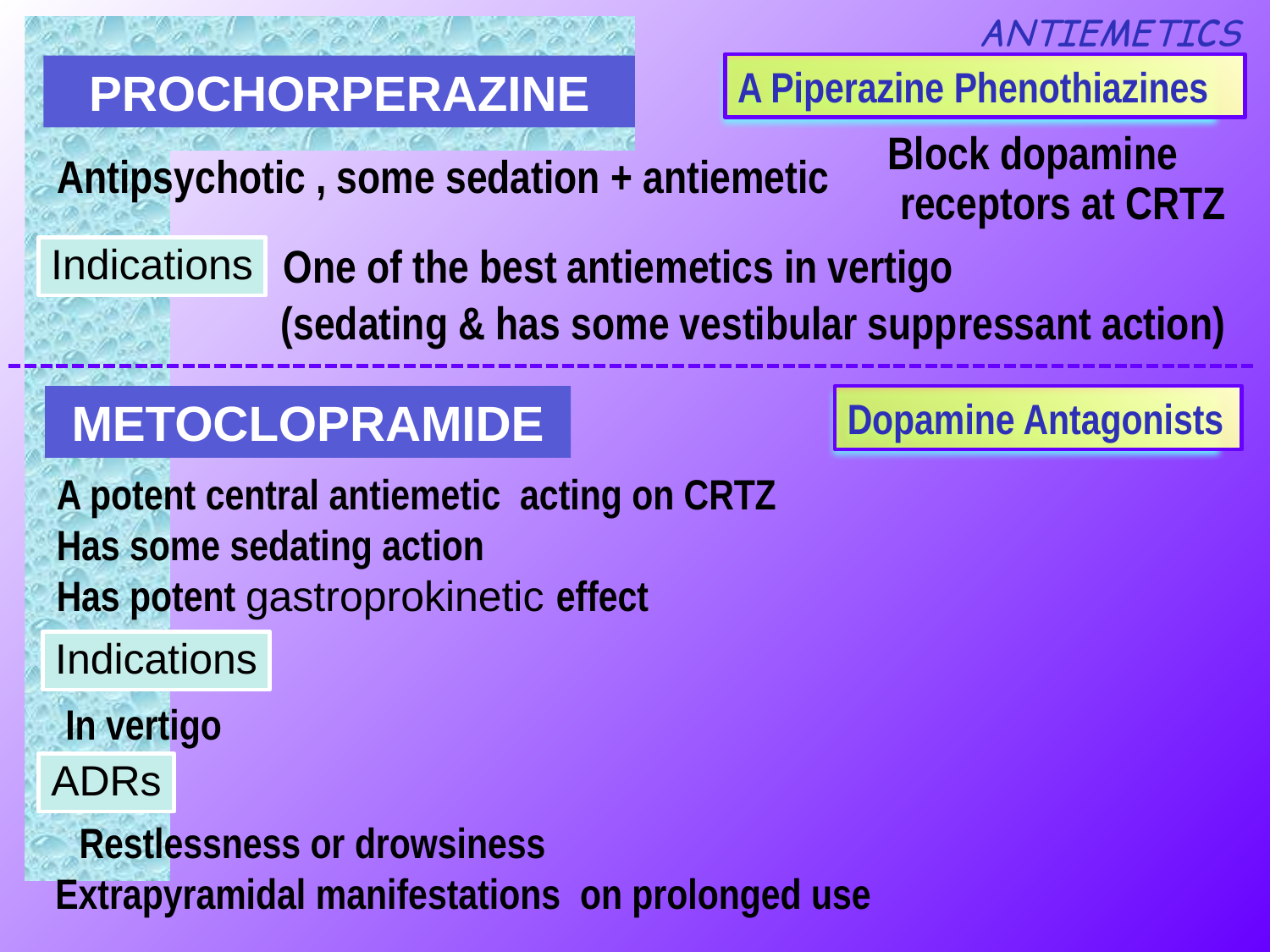

ANTIEMETICS

A Piperazine Phenothiazines
PROCHORPERAZINE
Block dopamine  receptors at CRTZ
Antipsychotic , some sedation + antiemetic
Indications
 	One of the best antiemetics in vertigo
            (sedating & has some vestibular suppressant action)
METOCLOPRAMIDE
Dopamine Antagonists
A potent central antiemetic  acting on CRTZ
Has some sedating action
Has potent gastroprokinetic effect
Indications
In vertigo
ADRs
Restlessness or drowsiness
Extrapyramidal manifestations  on prolonged use